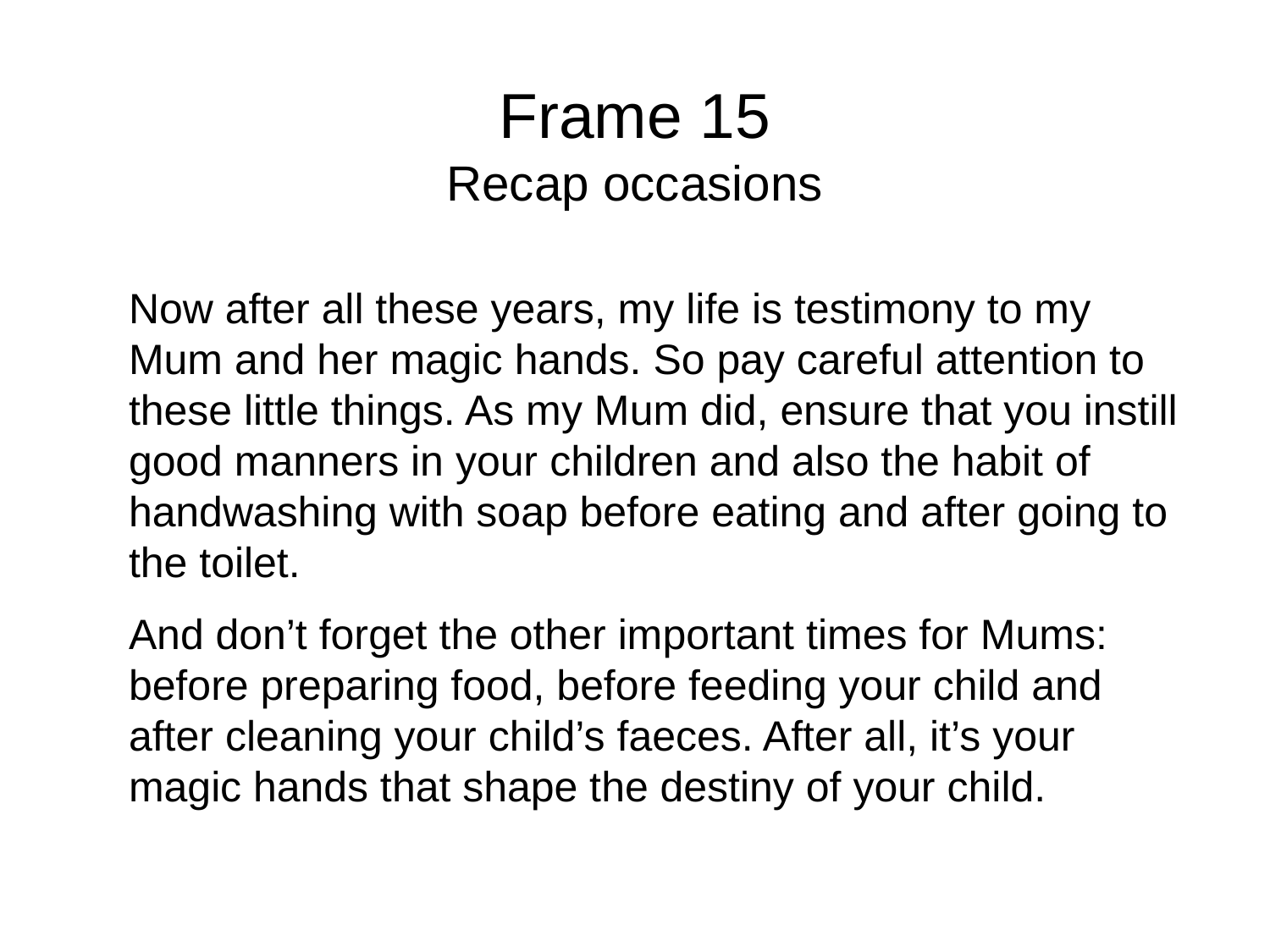

# Frame 15 Recap occasions
Now after all these years, my life is testimony to my Mum and her magic hands. So pay careful attention to these little things. As my Mum did, ensure that you instill good manners in your children and also the habit of handwashing with soap before eating and after going to the toilet.
And don’t forget the other important times for Mums: before preparing food, before feeding your child and after cleaning your child’s faeces. After all, it’s your magic hands that shape the destiny of your child.